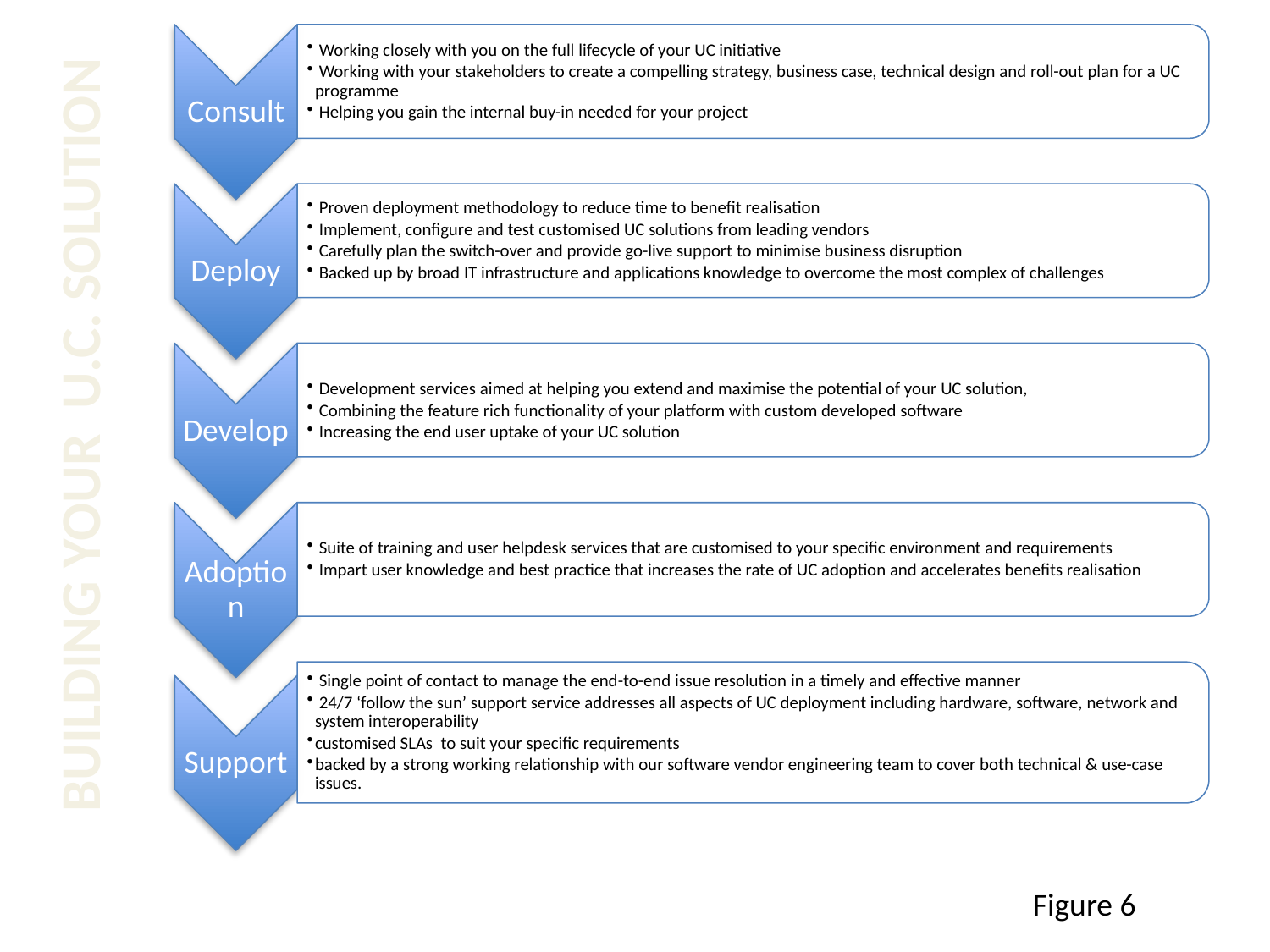

Consult
 Working closely with you on the full lifecycle of your UC initiative
 Working with your stakeholders to create a compelling strategy, business case, technical design and roll-out plan for a UC programme
 Helping you gain the internal buy-in needed for your project
Deploy
 Proven deployment methodology to reduce time to benefit realisation
 Implement, configure and test customised UC solutions from leading vendors
 Carefully plan the switch-over and provide go-live support to minimise business disruption
 Backed up by broad IT infrastructure and applications knowledge to overcome the most complex of challenges
Develop

 Development services aimed at helping you extend and maximise the potential of your UC solution,
 Combining the feature rich functionality of your platform with custom developed software
 Increasing the end user uptake of your UC solution
Adoption
 Suite of training and user helpdesk services that are customised to your specific environment and requirements
 Impart user knowledge and best practice that increases the rate of UC adoption and accelerates benefits realisation
Support
 Single point of contact to manage the end-to-end issue resolution in a timely and effective manner
 24/7 ‘follow the sun’ support service addresses all aspects of UC deployment including hardware, software, network and system interoperability
customised SLAs  to suit your specific requirements
backed by a strong working relationship with our software vendor engineering team to cover both technical & use-case issues.
BUILDING YOUR  U.C. SOLUTION
Figure 6